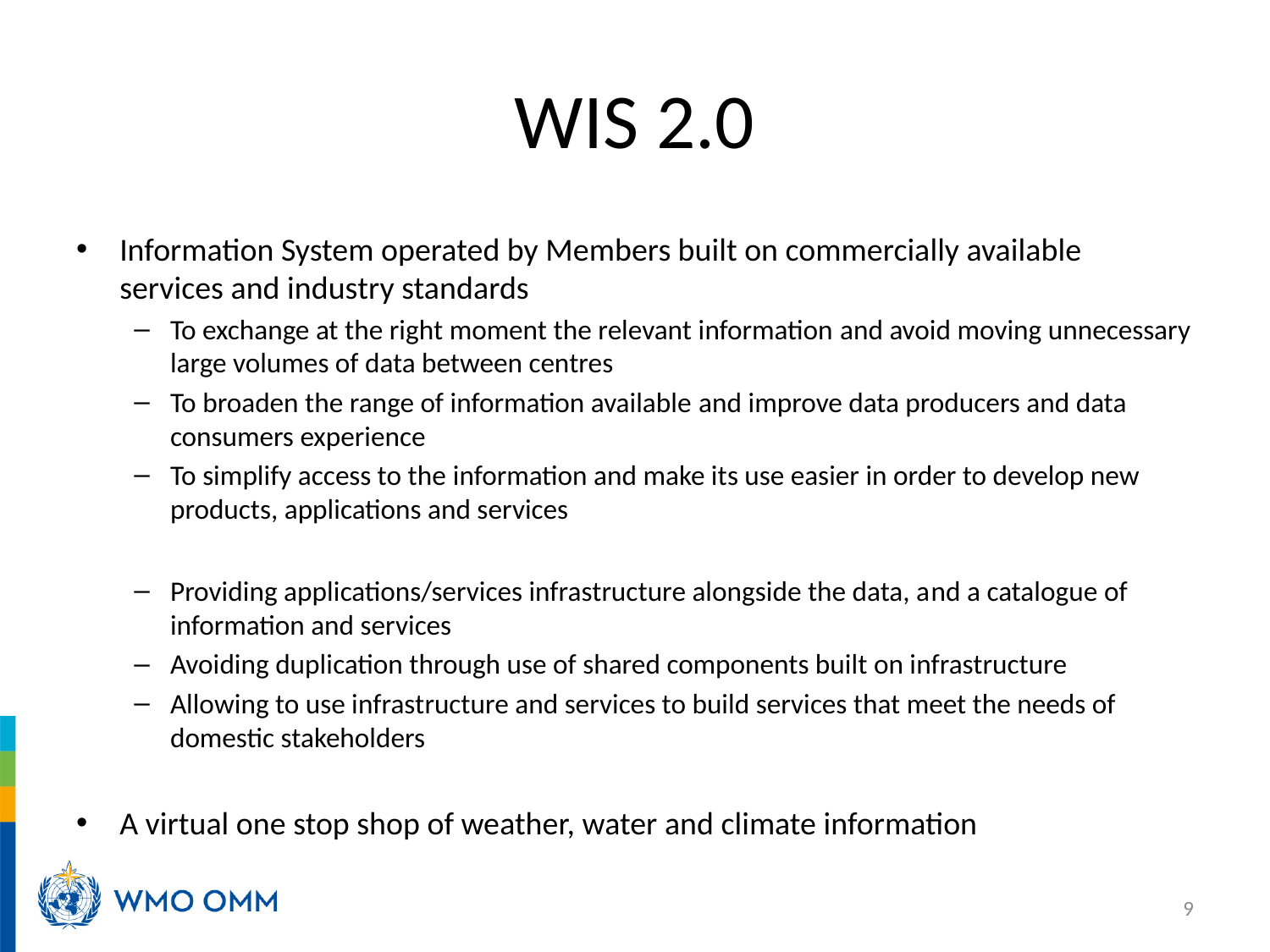

# WIS 2.0
Information System operated by Members built on commercially available services and industry standards
To exchange at the right moment the relevant information and avoid moving unnecessary large volumes of data between centres
To broaden the range of information available and improve data producers and data consumers experience
To simplify access to the information and make its use easier in order to develop new products, applications and services

Providing applications/services infrastructure alongside the data, and a catalogue of information and services
Avoiding duplication through use of shared components built on infrastructure
Allowing to use infrastructure and services to build services that meet the needs of domestic stakeholders

A virtual one stop shop of weather, water and climate information
9